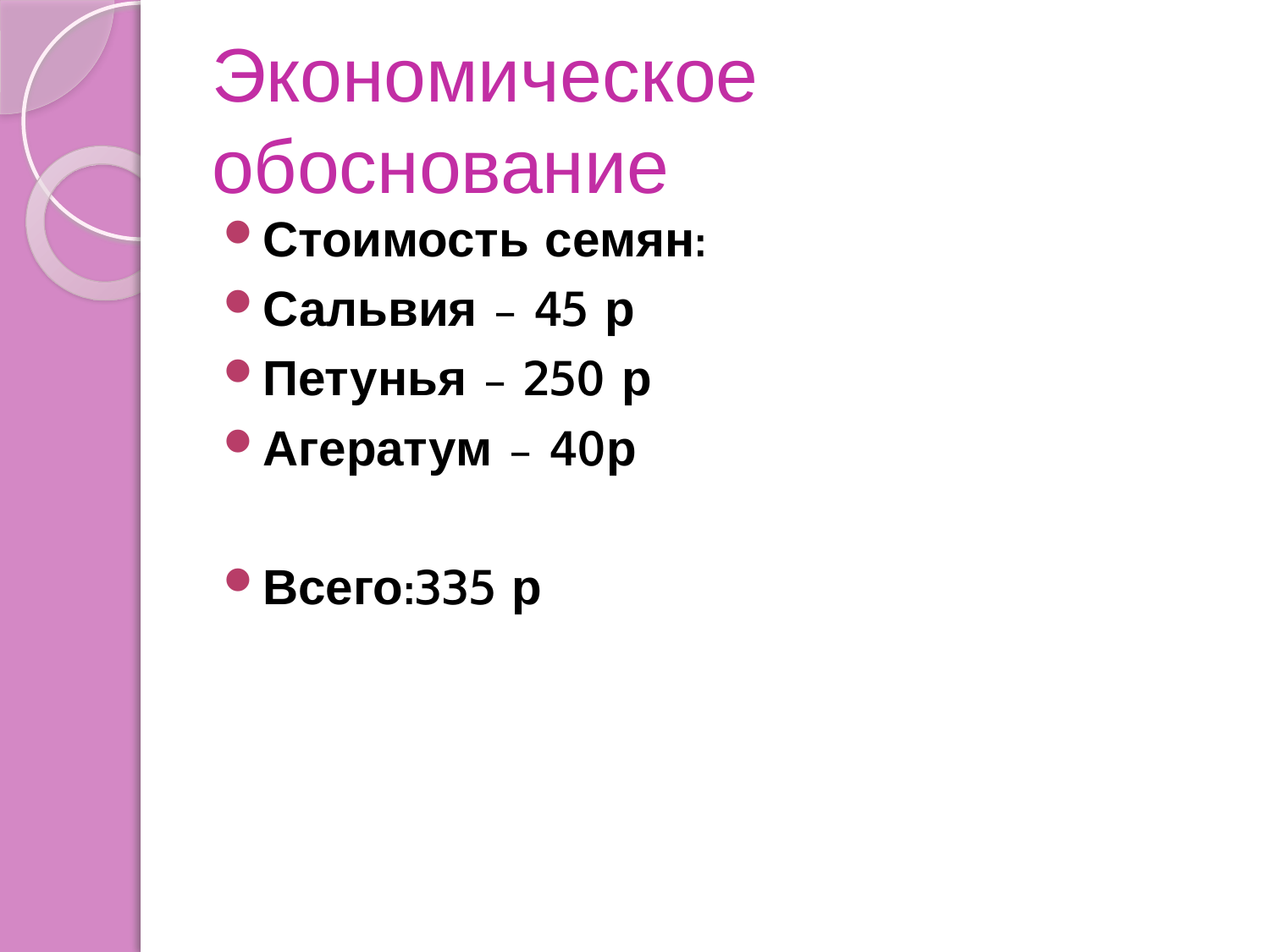

# Экономическое обоснование
Стоимость семян:
Сальвия – 45 р
Петунья – 250 р
Агератум – 40р

Всего:335 р